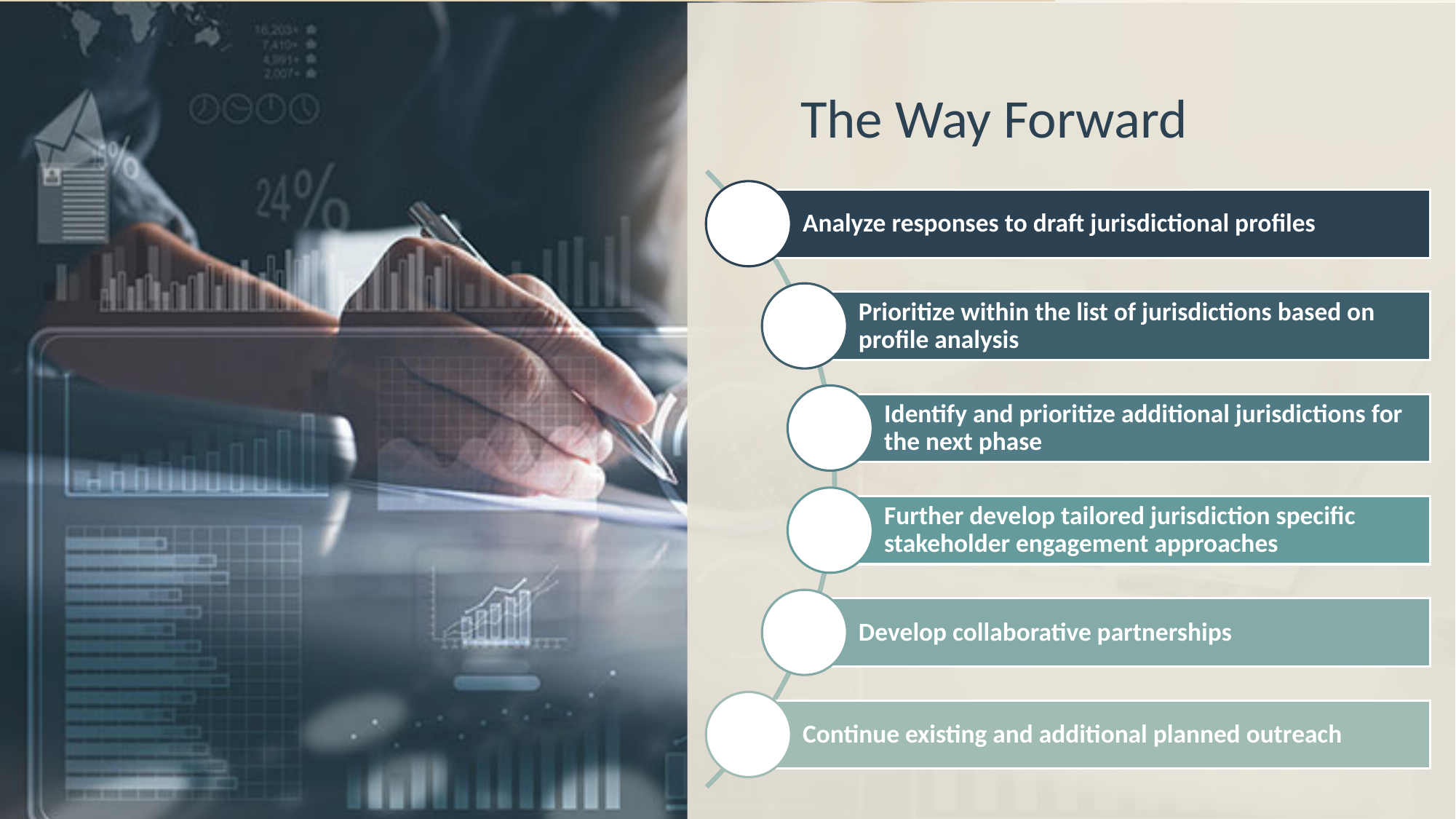

# The Way Forward
Analyze responses to draft jurisdictional profiles
Prioritize within the list of jurisdictions based on profile analysis
Identify and prioritize additional jurisdictions for the next phase
Further develop tailored jurisdiction specific stakeholder engagement approaches
Develop collaborative partnerships
Continue existing and additional planned outreach
16